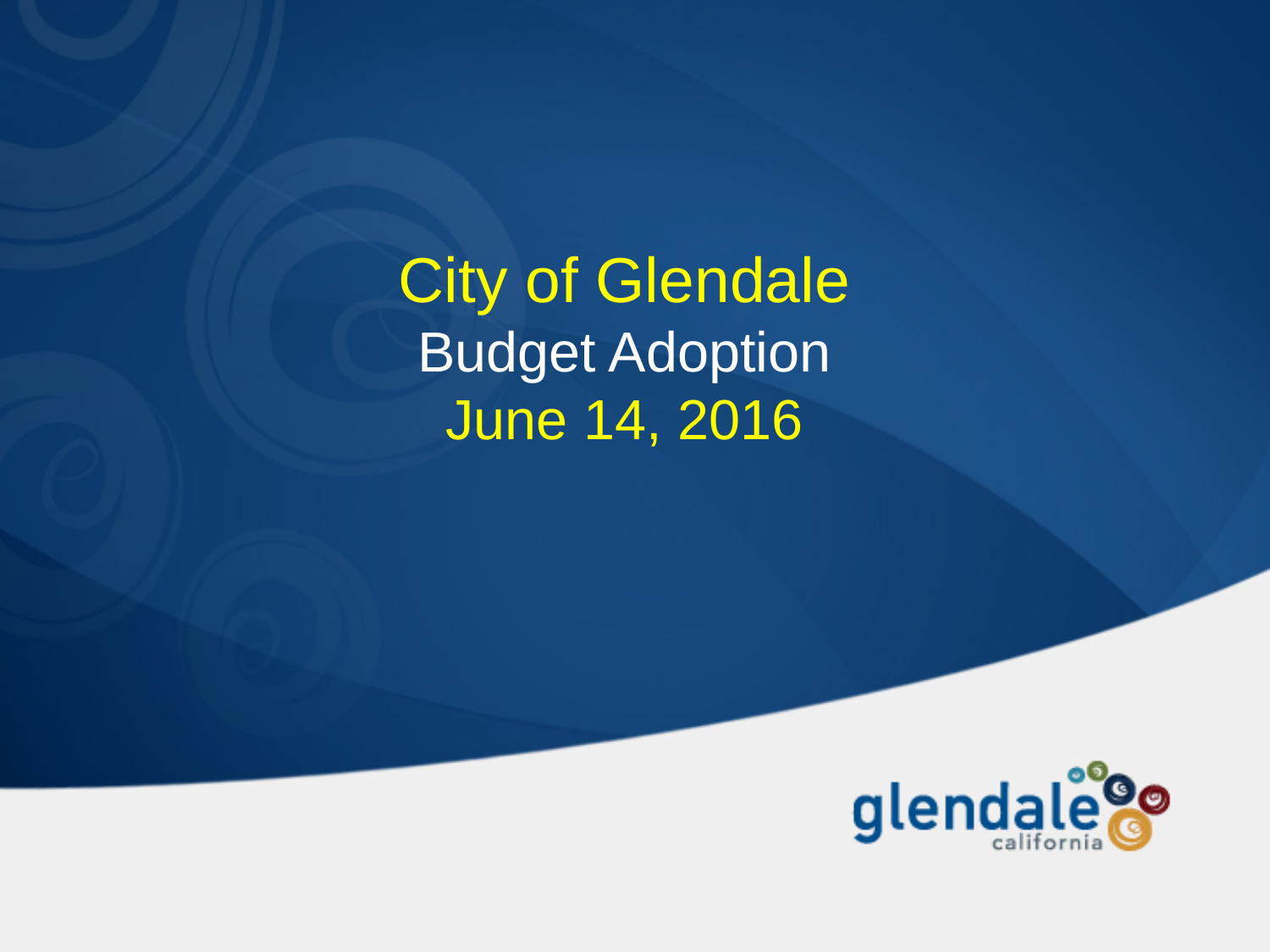

City of Glendale
Budget Adoption
June 14, 2016